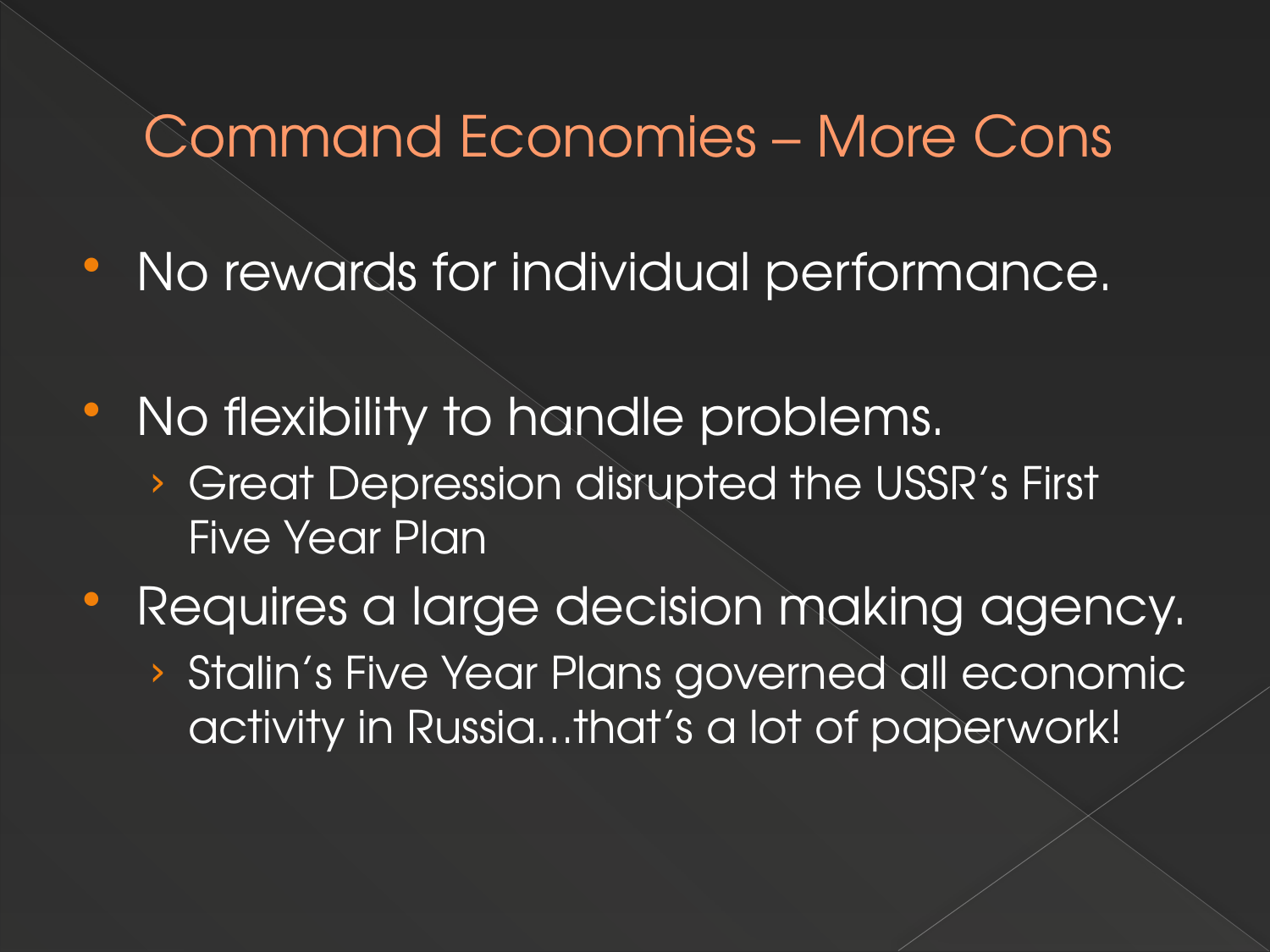

# Command Economies – More Cons
No rewards for individual performance.

No flexibility to handle problems.
Great Depression disrupted the USSR’s First Five Year Plan
Requires a large decision making agency.
Stalin’s Five Year Plans governed all economic activity in Russia…that’s a lot of paperwork!